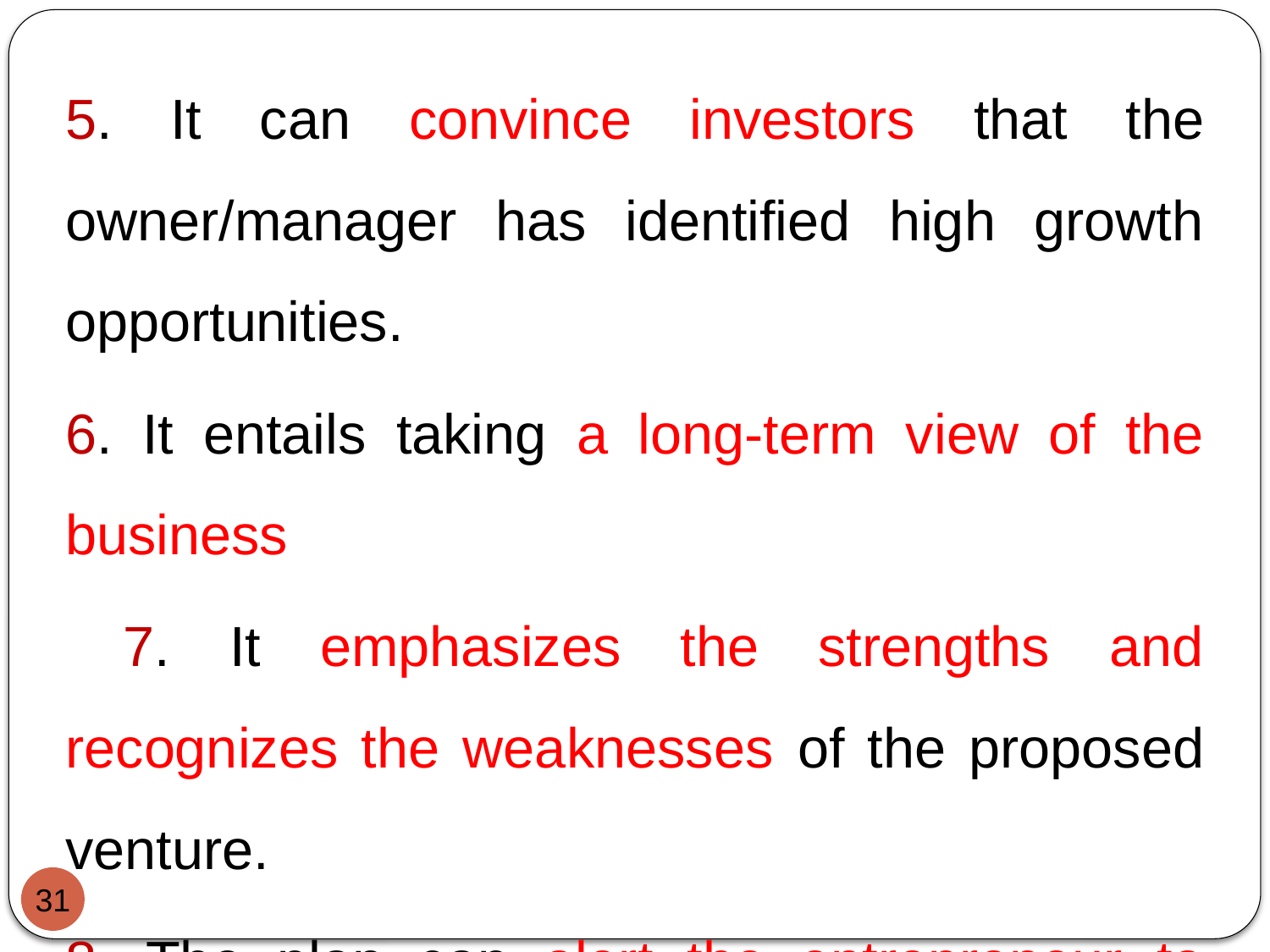

5. It can convince investors that the owner/manager has identified high growth opportunities.
6. It entails taking a long-term view of the business
 7. It emphasizes the strengths and recognizes the weaknesses of the proposed venture.
8. The plan can alert the entrepreneur to sources of possible danger

31